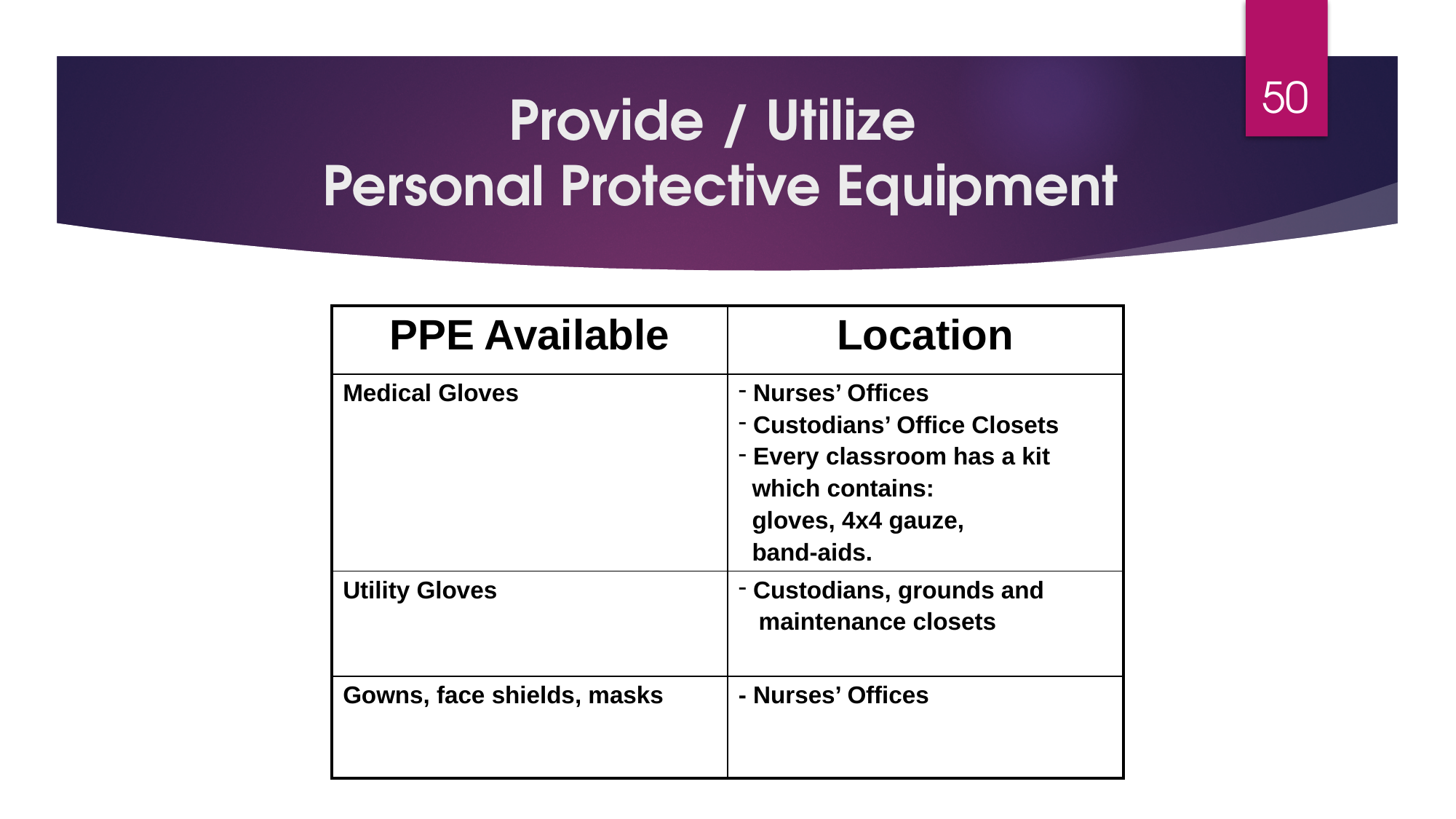

50
# Provide / Utilize Personal Protective Equipment
| PPE Available | Location |
| --- | --- |
| Medical Gloves | Nurses’ Offices Custodians’ Office Closets Every classroom has a kit which contains: gloves, 4x4 gauze, band-aids. |
| Utility Gloves | Custodians, grounds and maintenance closets |
| Gowns, face shields, masks | - Nurses’ Offices |